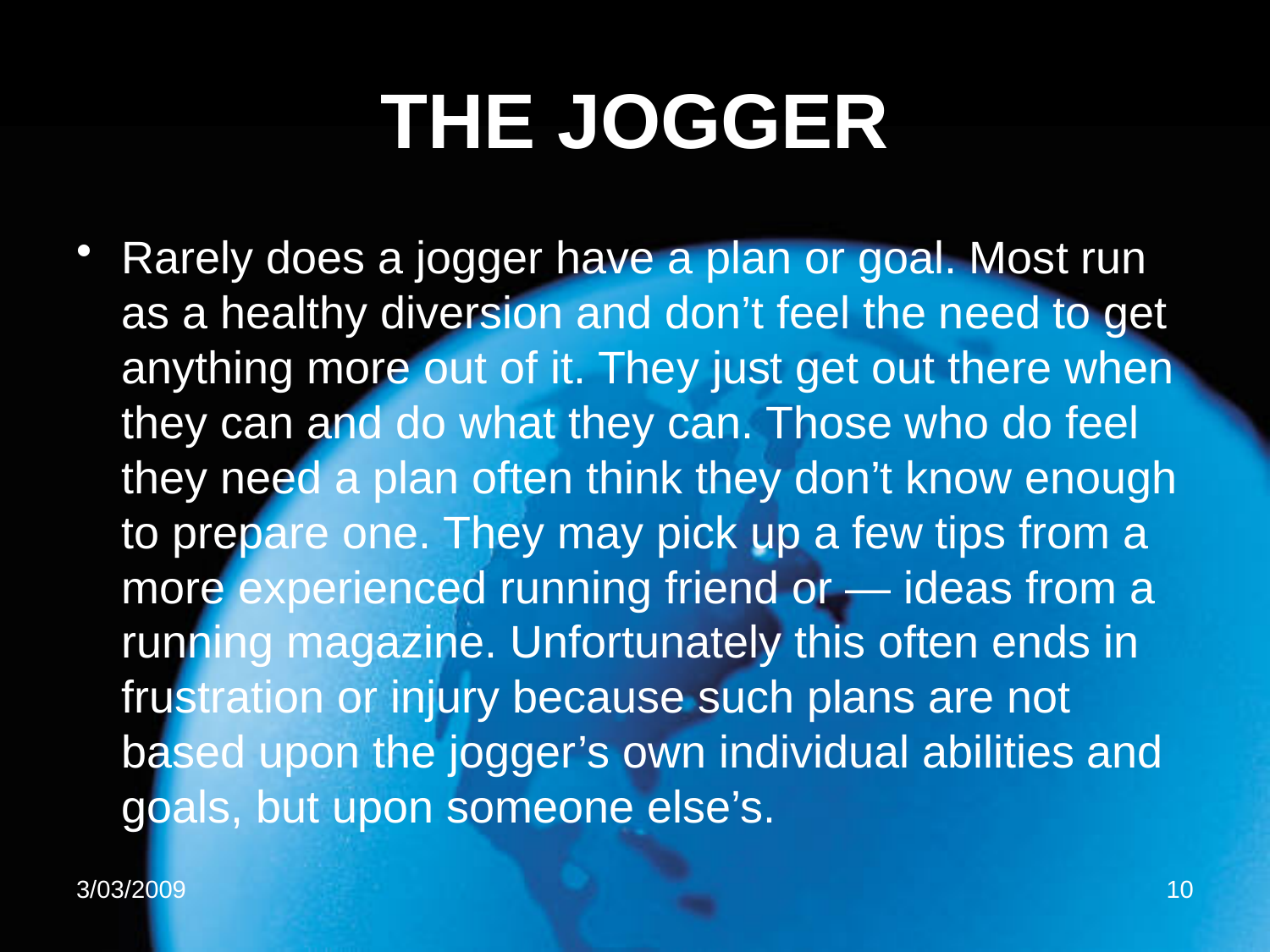

# THE JOGGER
Rarely does a jogger have a plan or goal. Most run as a healthy diversion and don’t feel the need to get anything more out of it. They just get out there when they can and do what they can. Those who do feel they need a plan often think they don’t know enough to prepare one. They may pick up a few tips from a more experienced running friend or — ideas from a running magazine. Unfortunately this often ends in frustration or injury because such plans are not based upon the jogger’s own individual abilities and goals, but upon someone else’s.

3/03/2009
10